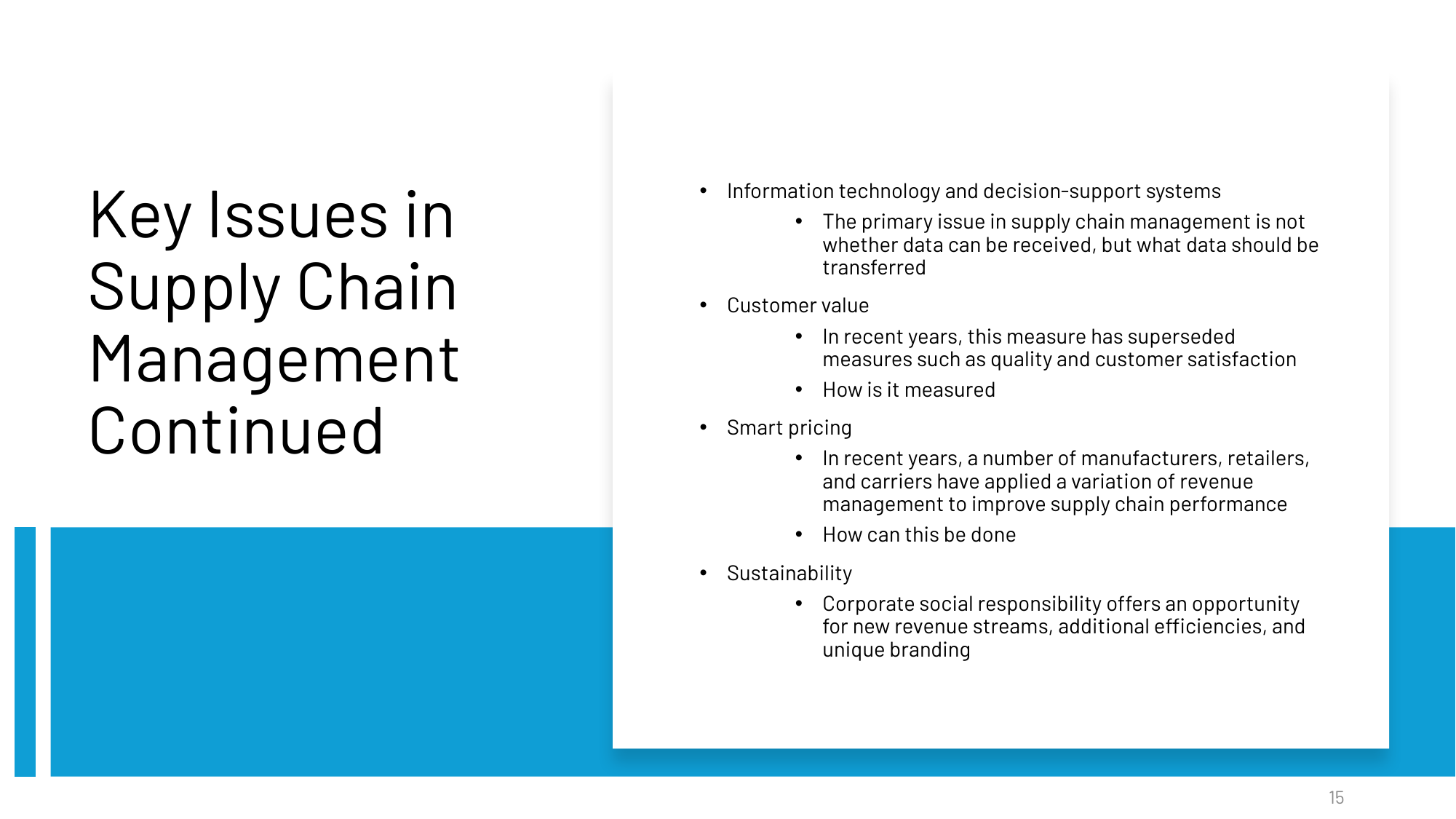

Information technology and decision-support systems
The primary issue in supply chain management is not whether data can be received, but what data should be transferred
Customer value
In recent years, this measure has superseded measures such as quality and customer satisfaction
How is it measured
Smart pricing
In recent years, a number of manufacturers, retailers, and carriers have applied a variation of revenue management to improve supply chain performance
How can this be done
Sustainability
Corporate social responsibility offers an opportunity for new revenue streams, additional efficiencies, and unique branding
# Key Issues in Supply Chain Management Continued

15